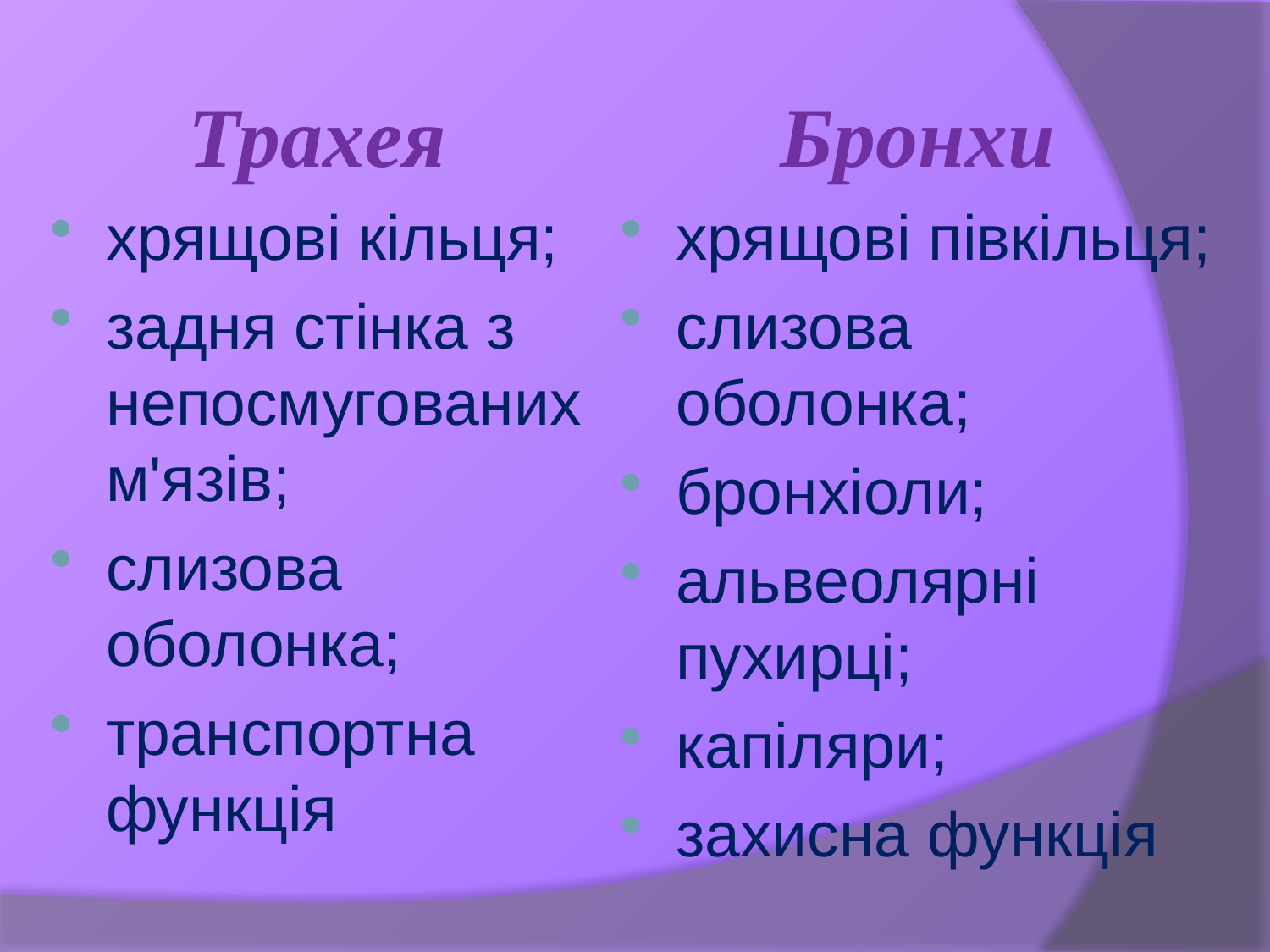

Трахея
хрящові кільця;
задня стінка з непосмугованих м'язів;
слизова оболонка;
транспортна функція

Бронхи
хрящові півкільця;
слизова оболонка;
бронхіоли;
альвеолярні пухирці;
капіляри;
захисна функція